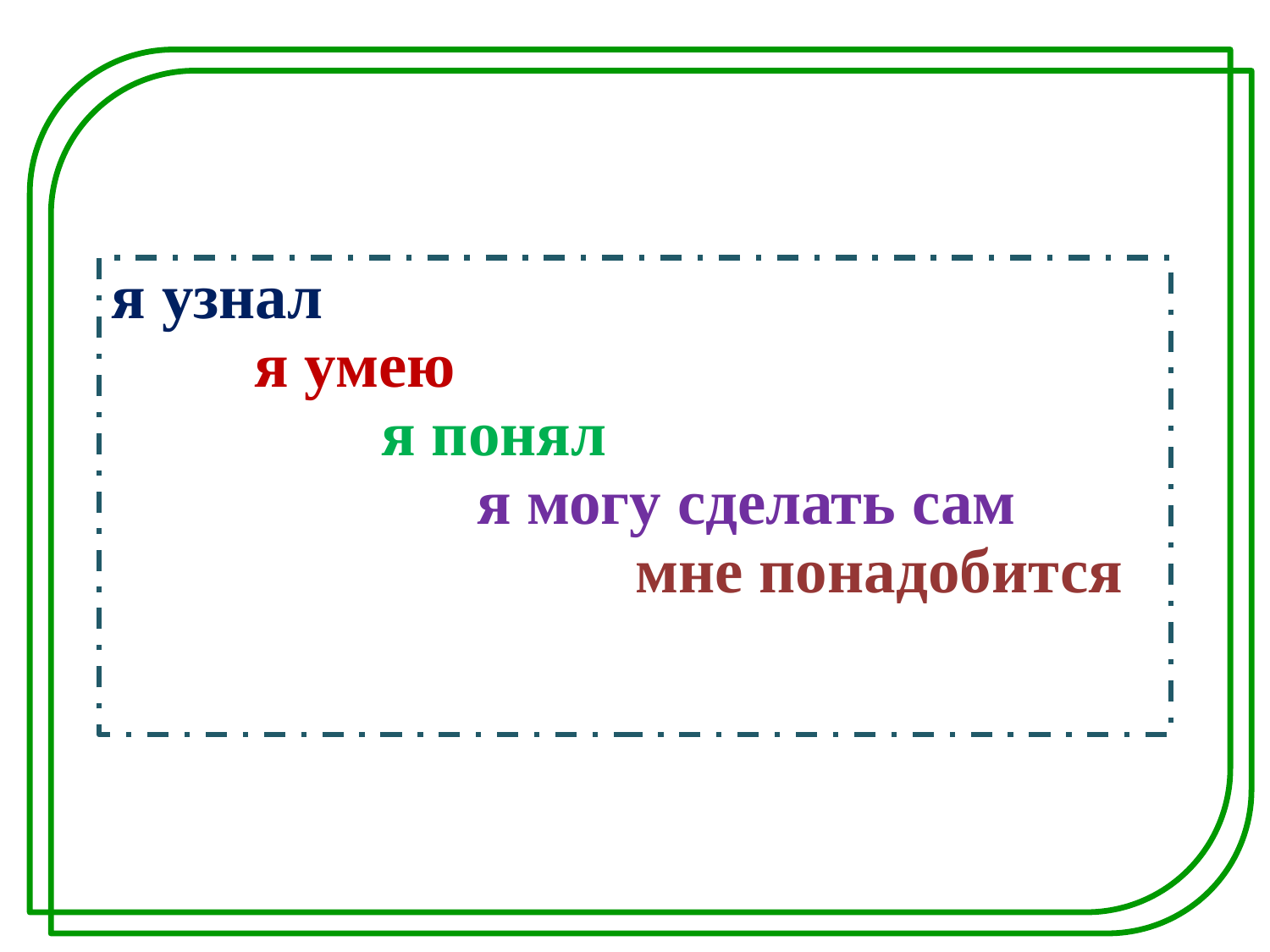

я узнал
         я умею
                 я понял
                       я могу сделать сам
                                 мне понадобится